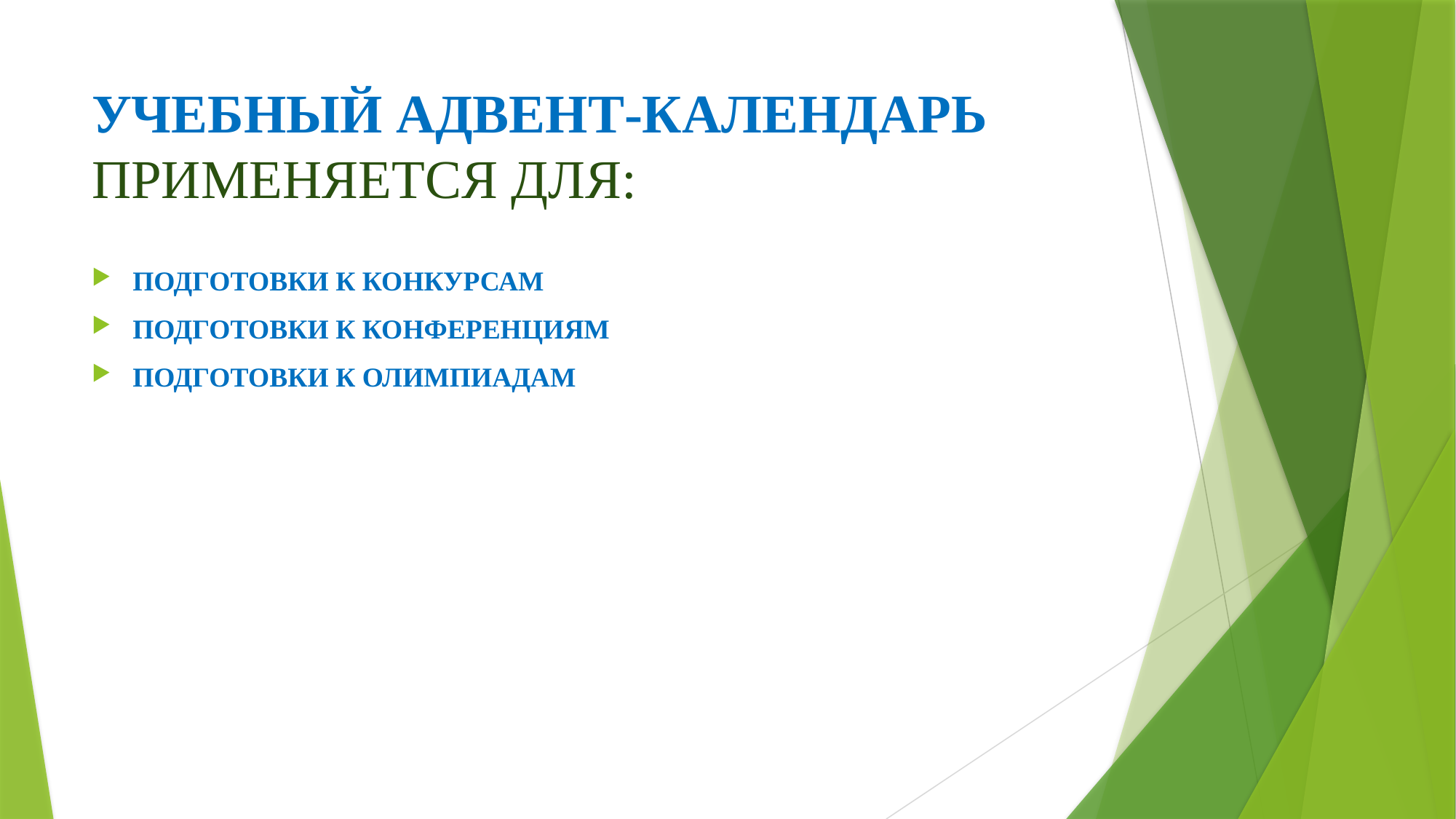

# УЧЕБНЫЙ АДВЕНТ-КАЛЕНДАРЬ ПРИМЕНЯЕТСЯ ДЛЯ:
ПОДГОТОВКИ К КОНКУРСАМ
ПОДГОТОВКИ К КОНФЕРЕНЦИЯМ
ПОДГОТОВКИ К ОЛИМПИАДАМ